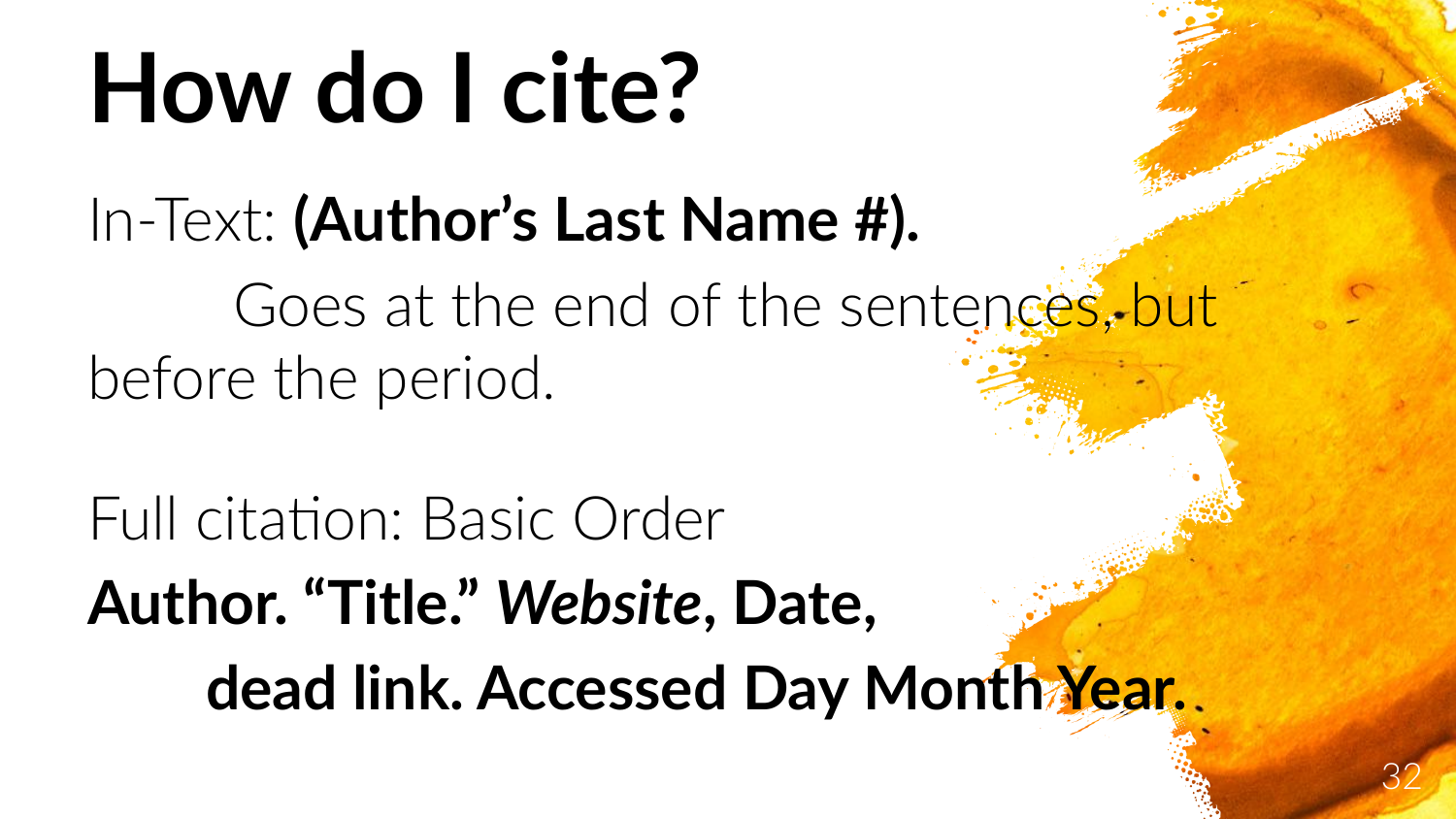

# How do I cite?
In-Text: (Author’s Last Name #).
	Goes at the end of the sentences, but before the period.

Full citation: Basic Order
Author. “Title.” Website, Date,
        dead link. Accessed Day Month Year.

32